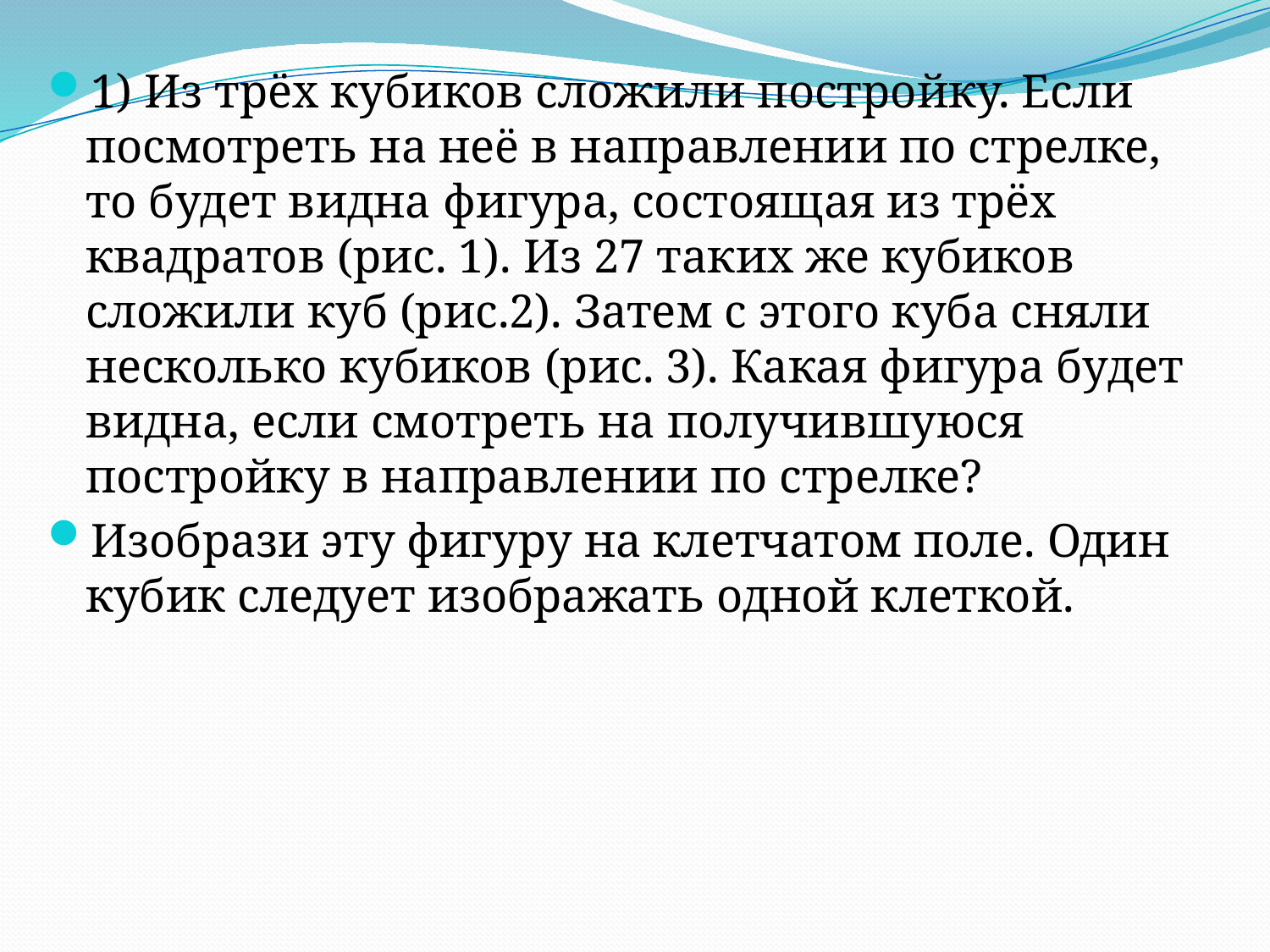

1) Из трёх кубиков сложили постройку. Если посмотреть на неё в направлении по стрелке, то будет видна фигура, состоящая из трёх квадратов (рис. 1). Из 27 таких же кубиков сложили куб (рис.2). Затем с этого куба сняли несколько кубиков (рис. 3). Какая фигура будет видна, если смотреть на получившуюся постройку в направлении по стрелке?
Изобрази эту фигуру на клетчатом поле. Один кубик следует изображать одной клеткой.